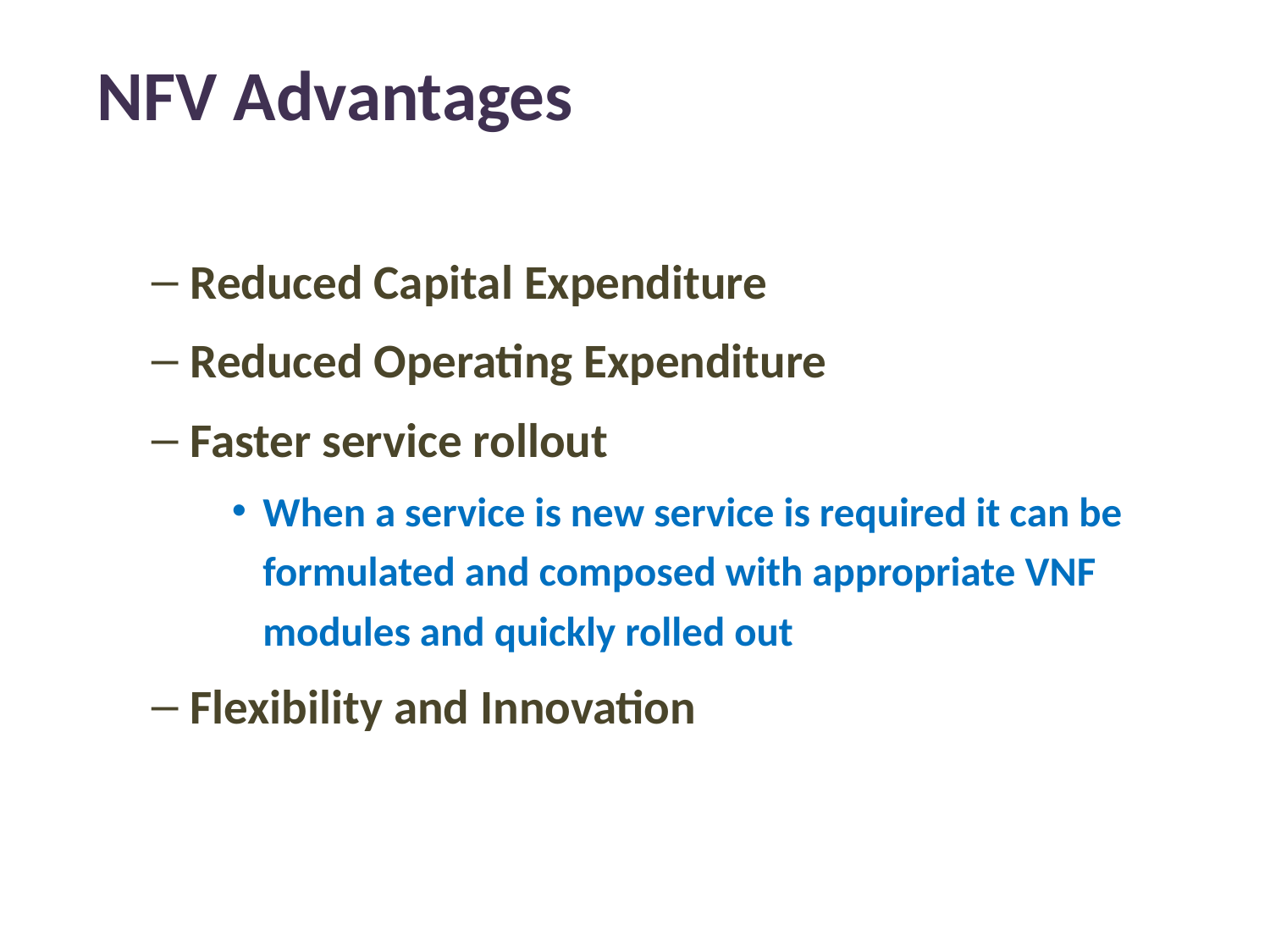

# NFV Advantages
Reduced Capital Expenditure
Reduced Operating Expenditure
Faster service rollout
When a service is new service is required it can be formulated and composed with appropriate VNF modules and quickly rolled out
Flexibility and Innovation